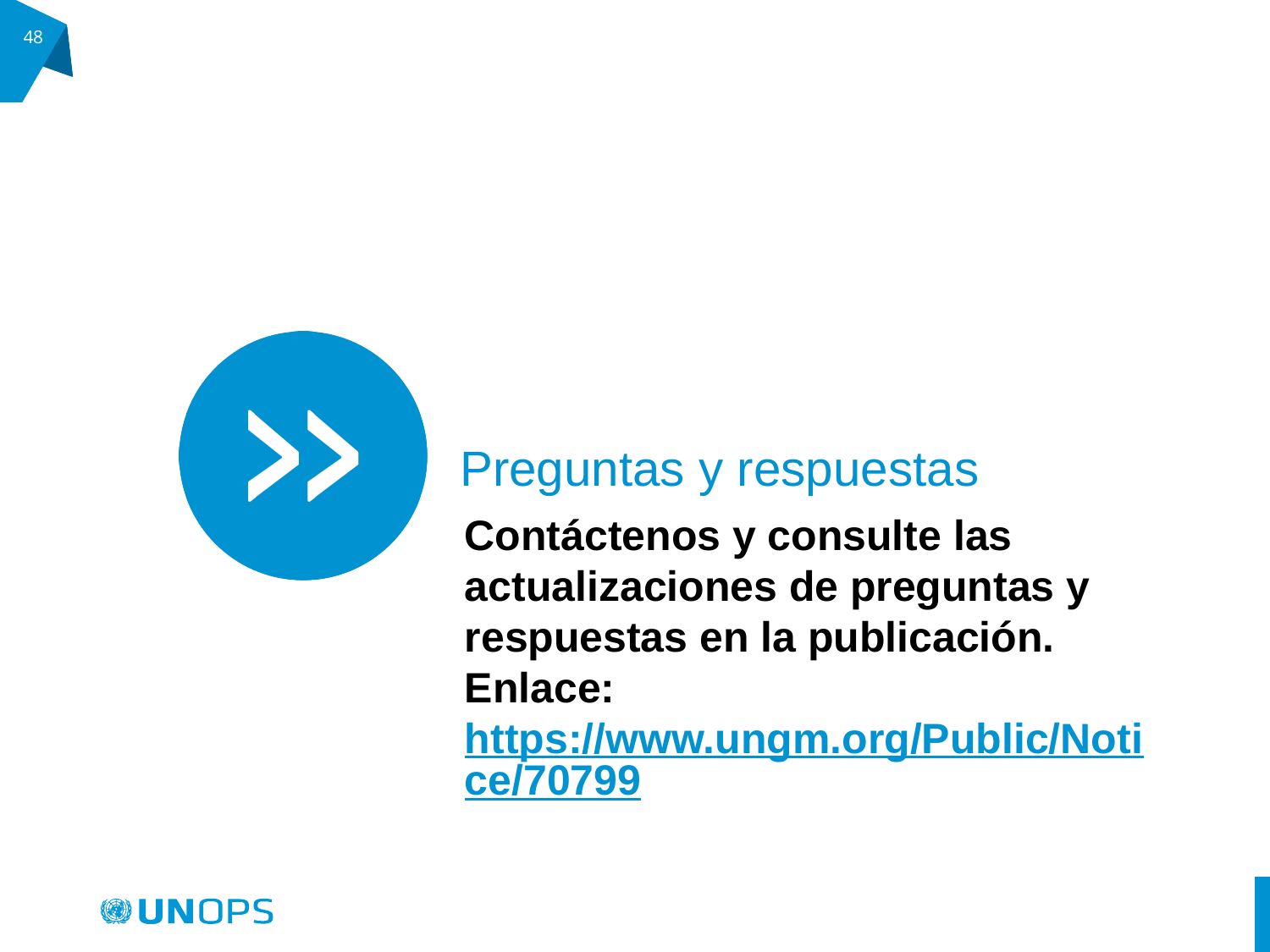

48
Preguntas y respuestas
Contáctenos y consulte las actualizaciones de preguntas y respuestas en la publicación.
Enlace:  https://www.ungm.org/Public/Notice/70799